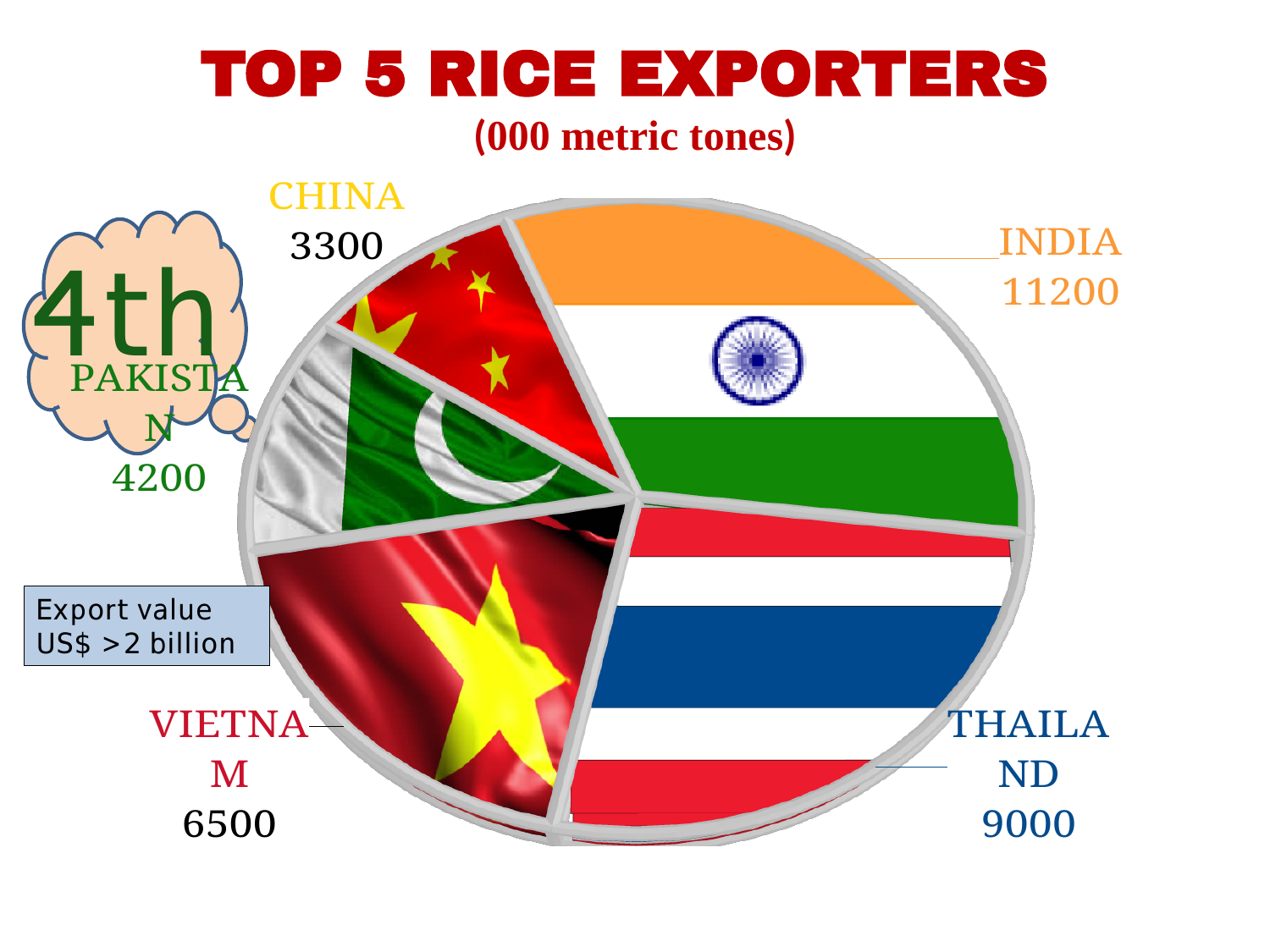

# TOP 5 RICE EXPORTERS (000 metric tones)

[unsupported chart]

4th
Export value US$ >2 billion